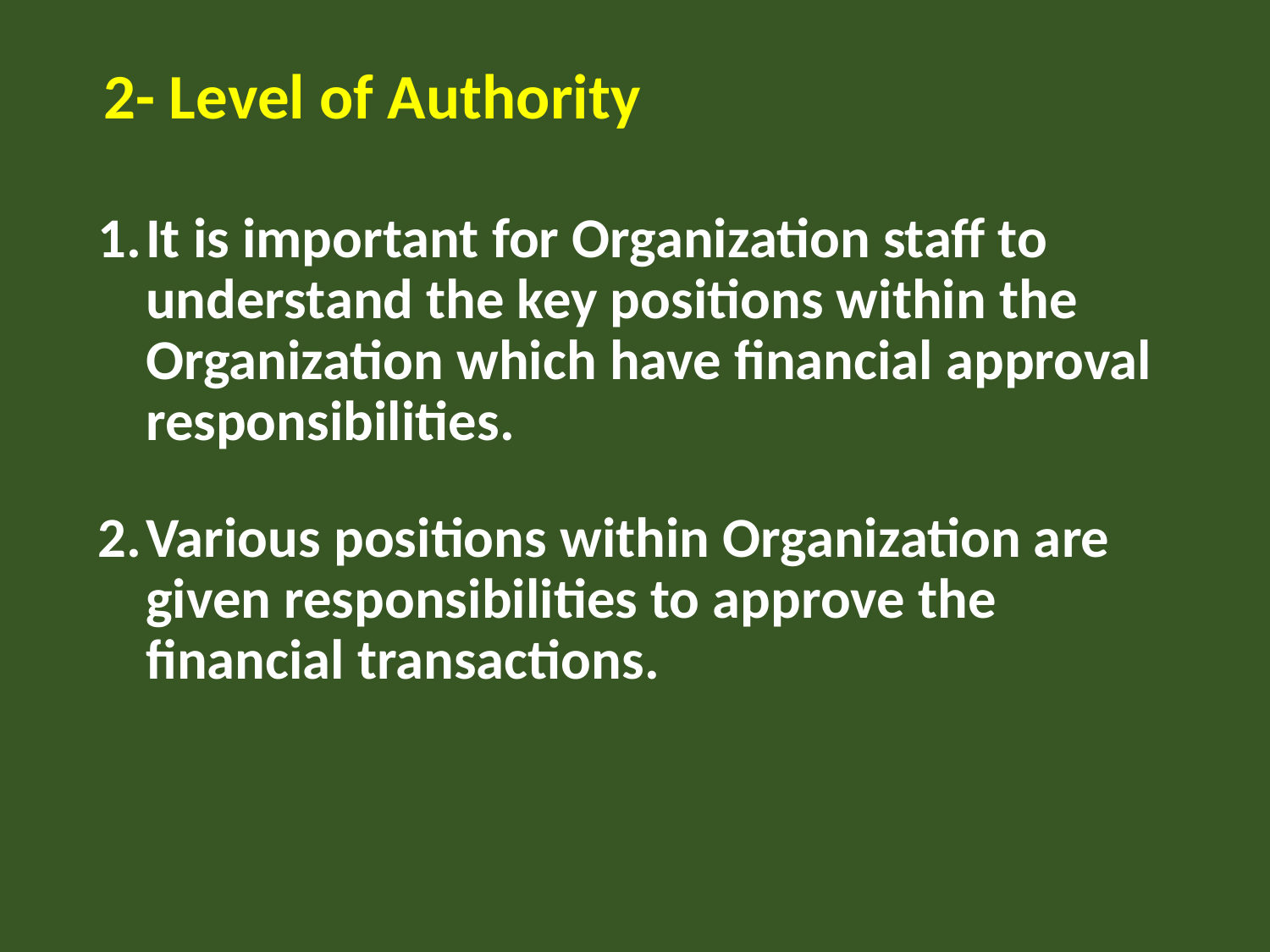

# 2- Level of Authority
It is important for Organization staff to understand the key positions within the Organization which have financial approval responsibilities.

Various positions within Organization are given responsibilities to approve the financial transactions.